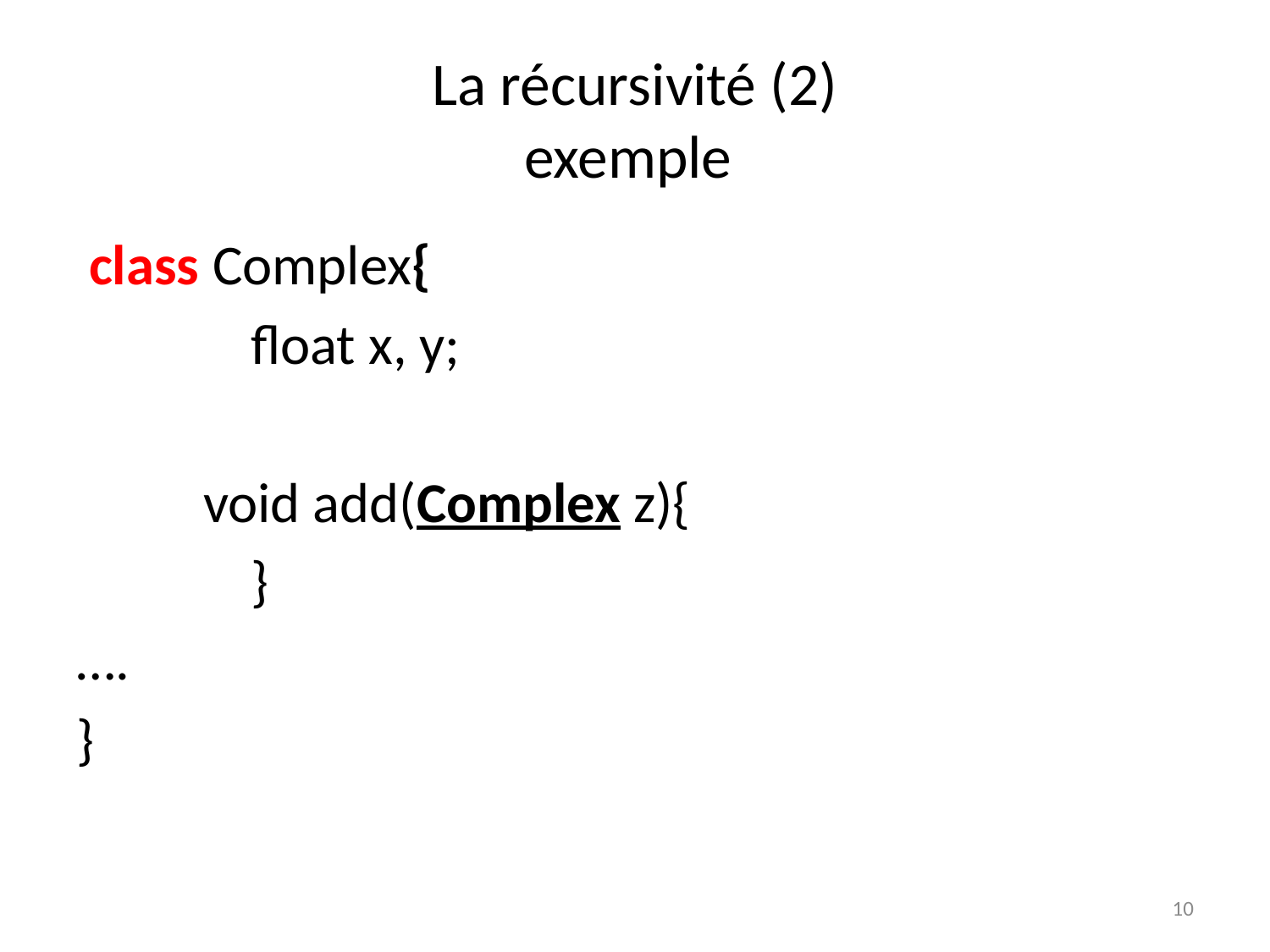

# La récursivité (2) exemple
 class Complex{
		float x, y;

          void add(Complex z){
		}
….
}
10